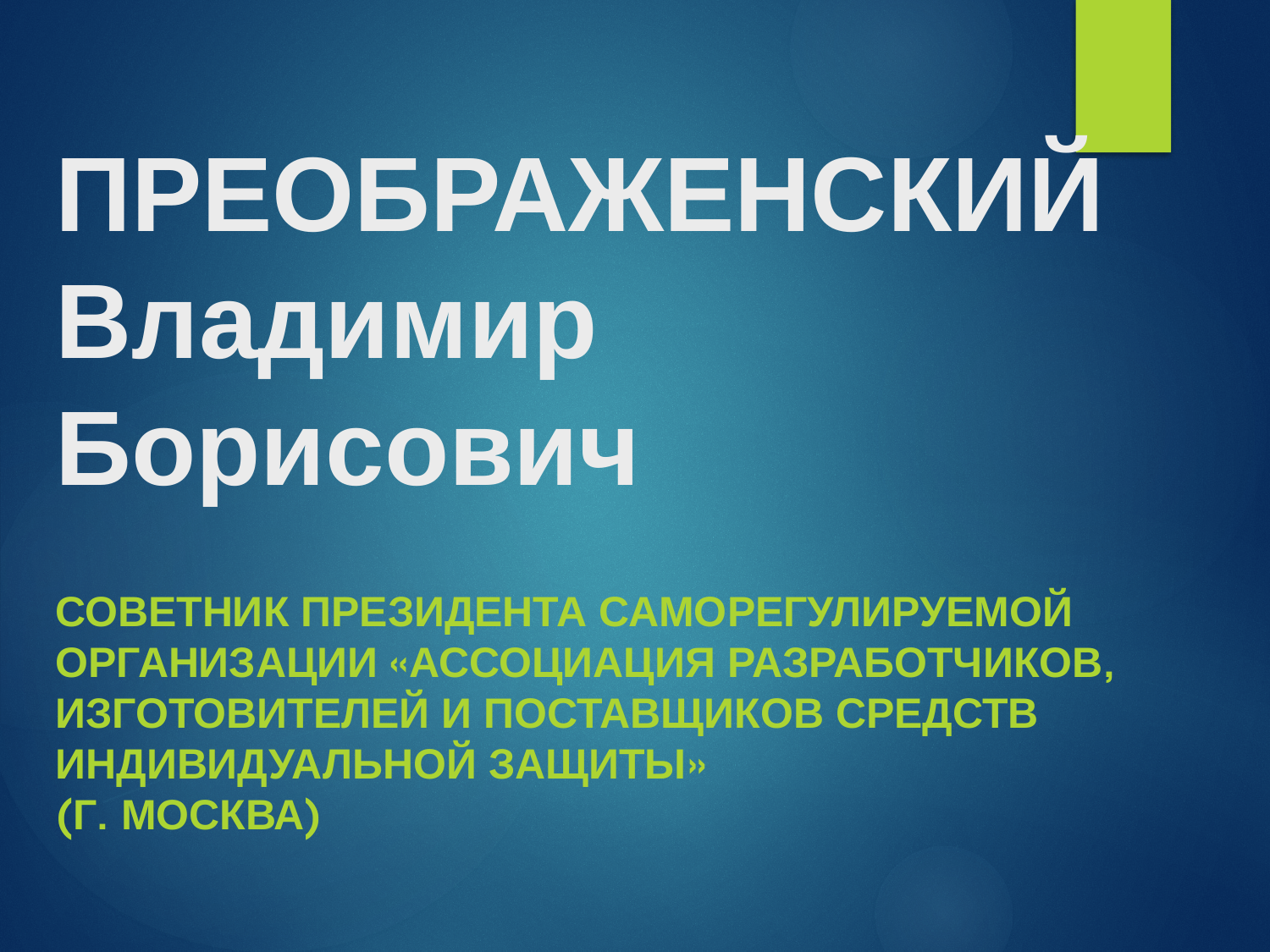

# ПРЕОБРАЖЕНСКИЙ Владимир Борисович
Советник президента саморегулируемой организации «Ассоциация разработчиков, изготовителей и поставщиков средств индивидуальной защиты»
(г. москва)